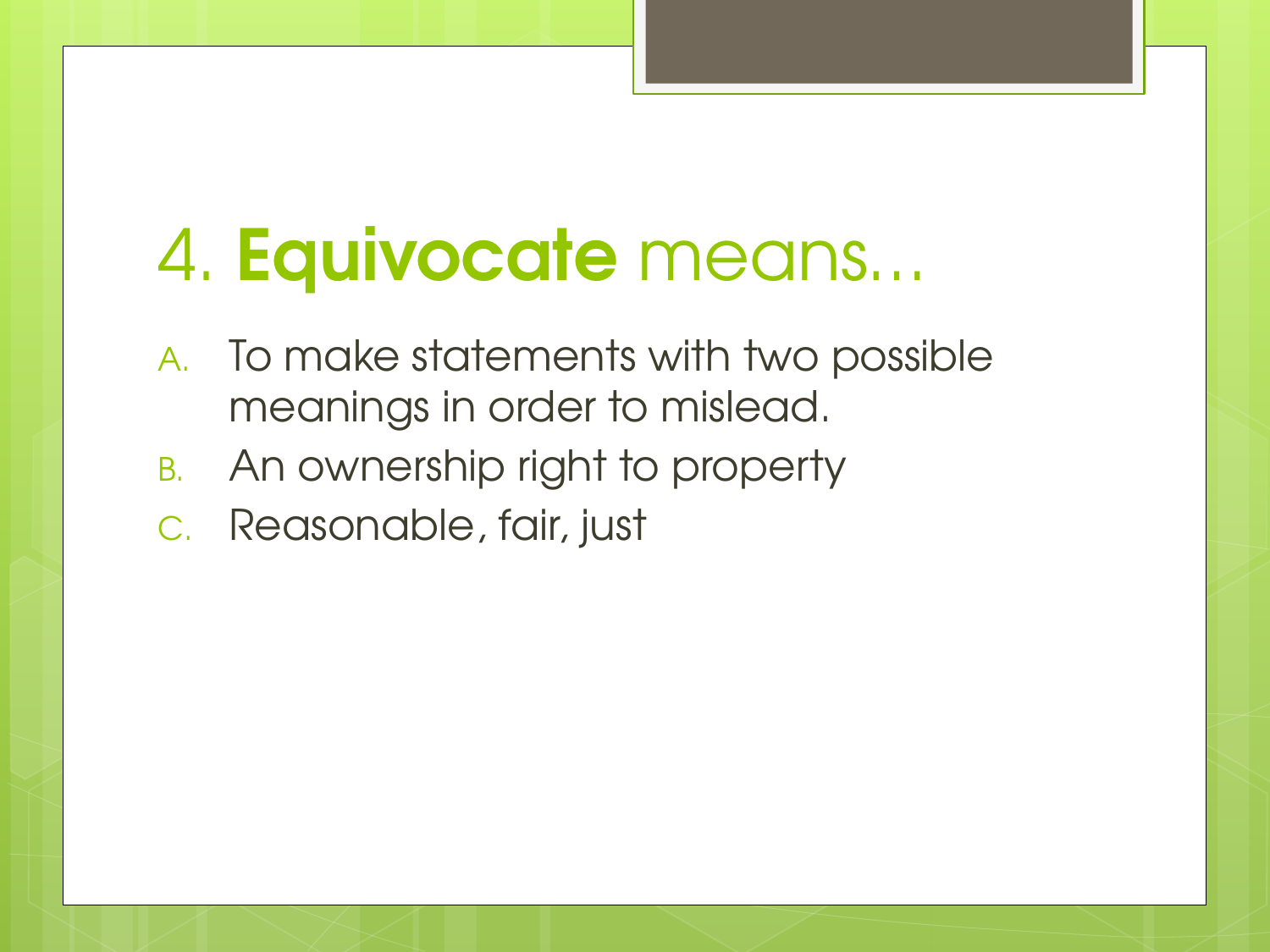

# 4. Equivocate means…
To make statements with two possible meanings in order to mislead.
An ownership right to property
Reasonable, fair, just